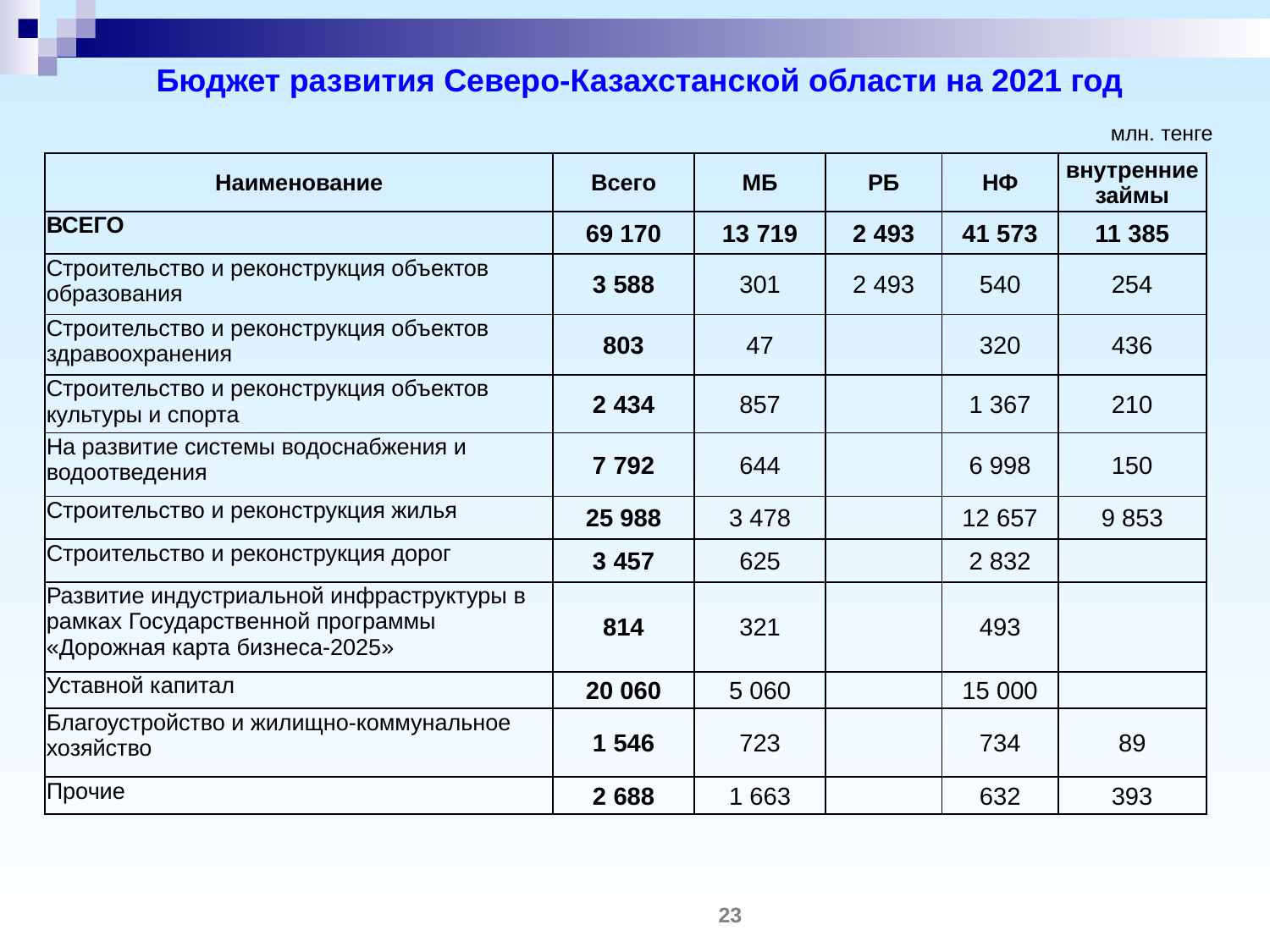

Бюджет развития Северо-Казахстанской области на 2021 год
млн. тенге
| Наименование | Всего | МБ | РБ | НФ | внутренние займы |
| --- | --- | --- | --- | --- | --- |
| ВСЕГО | 69 170 | 13 719 | 2 493 | 41 573 | 11 385 |
| Строительство и реконструкция объектов образования | 3 588 | 301 | 2 493 | 540 | 254 |
| Строительство и реконструкция объектов здравоохранения | 803 | 47 |  | 320 | 436 |
| Строительство и реконструкция объектов культуры и спорта | 2 434 | 857 |  | 1 367 | 210 |
| На развитие системы водоснабжения и водоотведения | 7 792 | 644 |  | 6 998 | 150 |
| Строительство и реконструкция жилья | 25 988 | 3 478 |  | 12 657 | 9 853 |
| Строительство и реконструкция дорог | 3 457 | 625 |  | 2 832 |  |
| Развитие индустриальной инфраструктуры в рамках Государственной программы «Дорожная карта бизнеса-2025» | 814 | 321 |  | 493 |  |
| Уставной капитал | 20 060 | 5 060 |  | 15 000 |  |
| Благоустройство и жилищно-коммунальное хозяйство | 1 546 | 723 |  | 734 | 89 |
| Прочие | 2 688 | 1 663 |  | 632 | 393 |
23